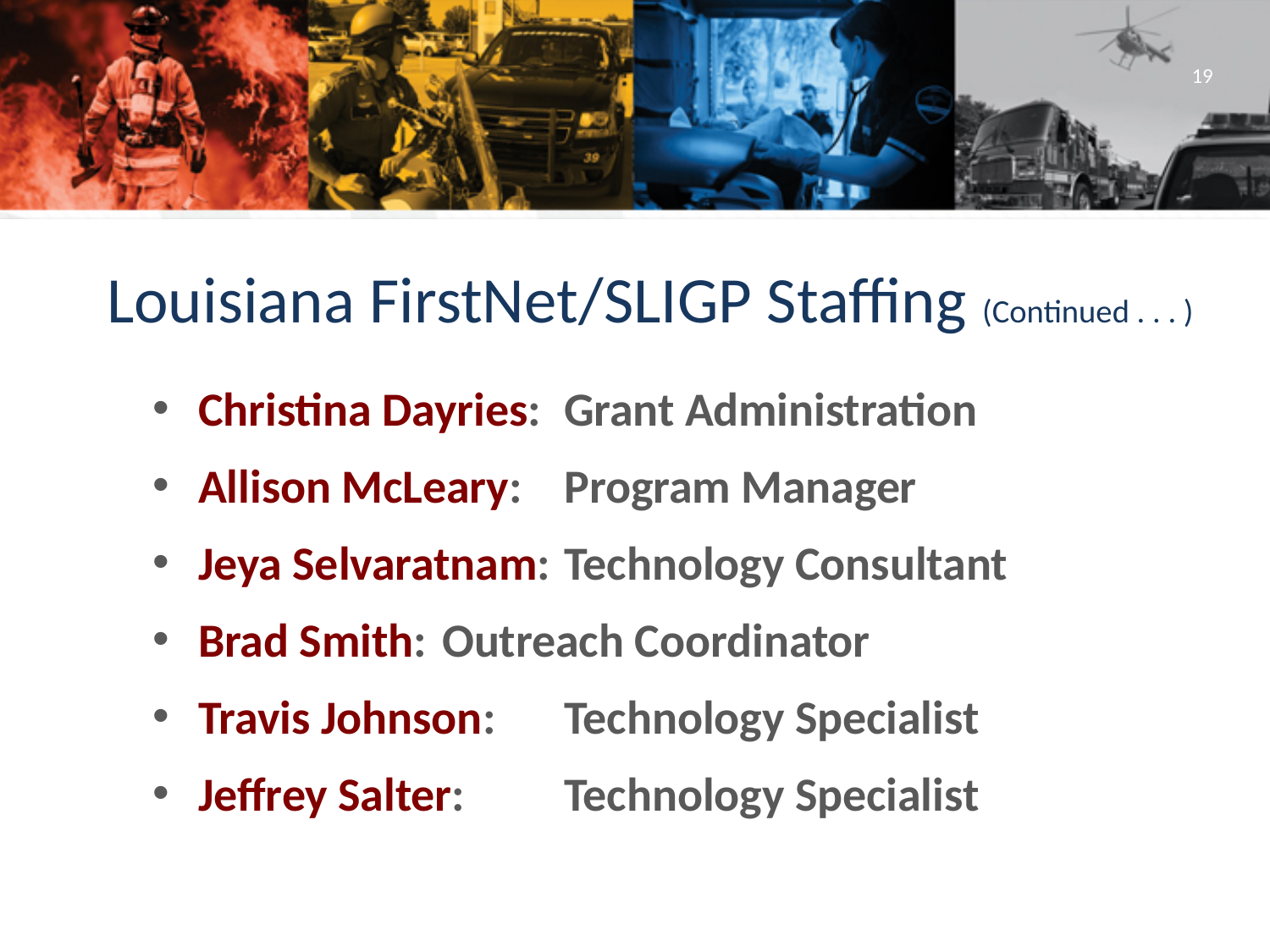

19

# Louisiana FirstNet/SLIGP Staffing (Continued . . . )
Christina Dayries:	Grant Administration
Allison McLeary:	Program Manager
Jeya Selvaratnam:	Technology Consultant
Brad Smith:		Outreach Coordinator
Travis Johnson:		Technology Specialist
Jeffrey Salter:		Technology Specialist